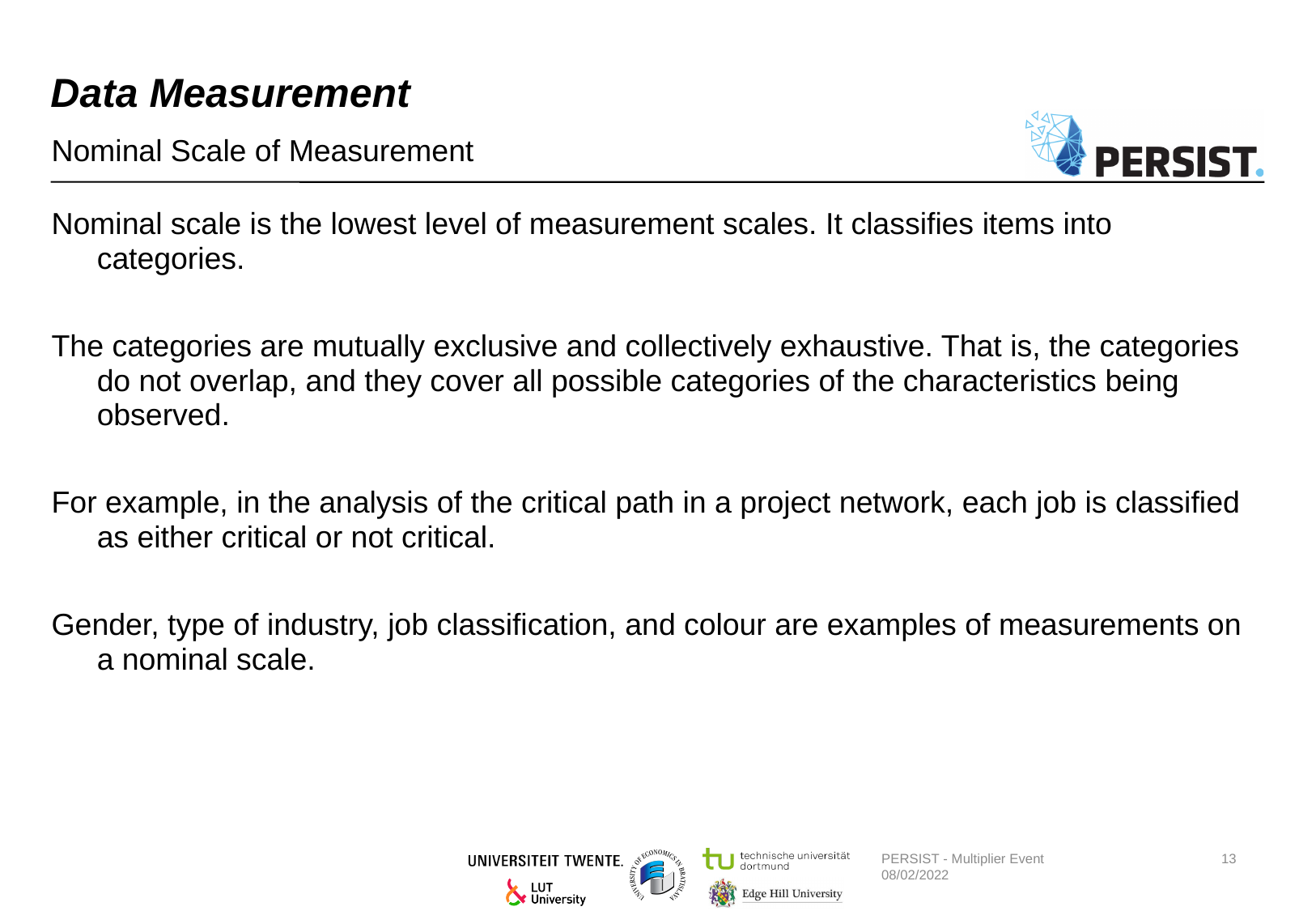

# Data Measurement
Nominal Scale of Measurement
Nominal scale is the lowest level of measurement scales. It classifies items into categories.

The categories are mutually exclusive and collectively exhaustive. That is, the categories do not overlap, and they cover all possible categories of the characteristics being observed.

For example, in the analysis of the critical path in a project network, each job is classified as either critical or not critical.

Gender, type of industry, job classification, and colour are examples of measurements on a nominal scale.